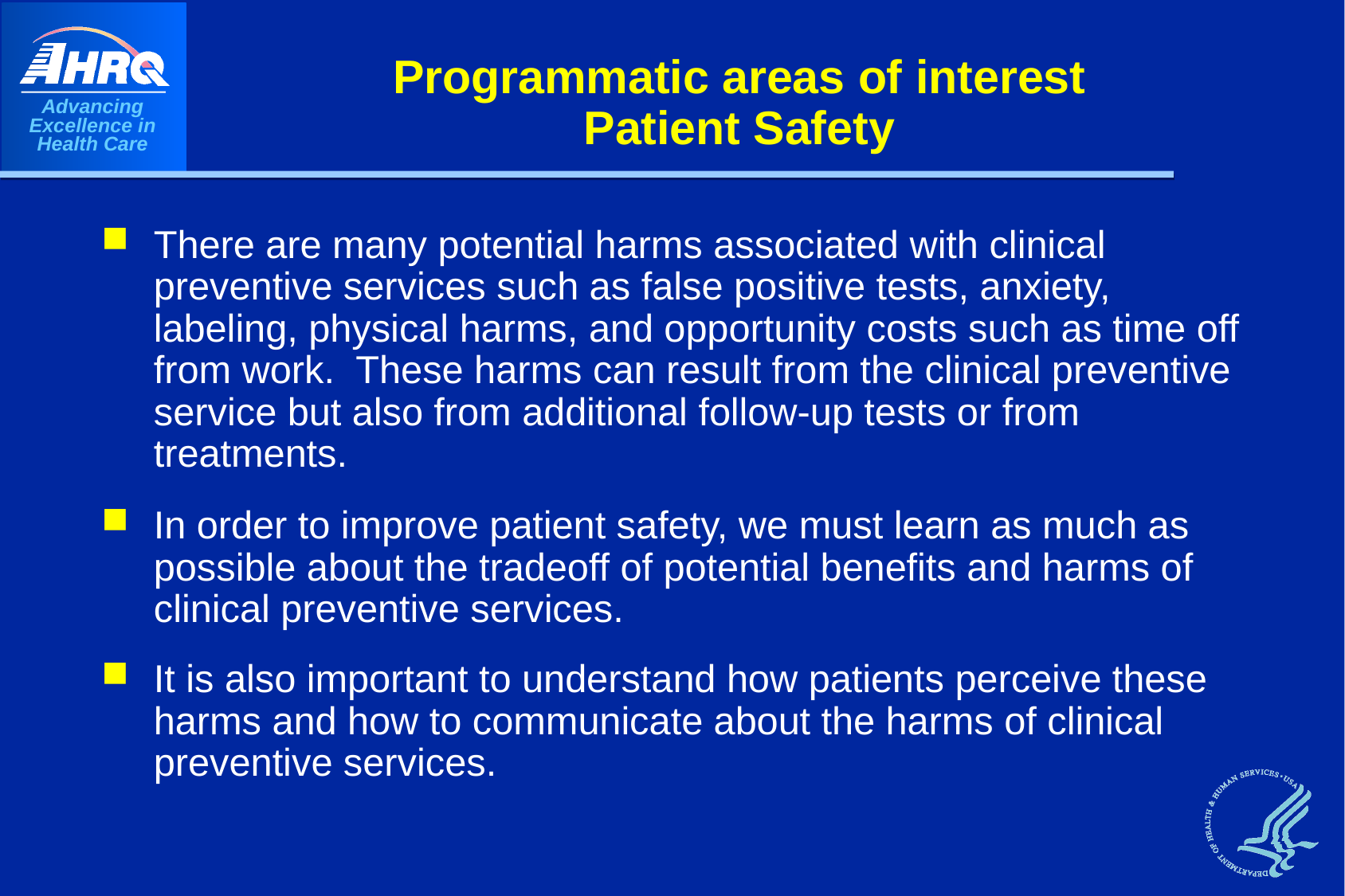

# Programmatic areas of interest Patient Safety
There are many potential harms associated with clinical preventive services such as false positive tests, anxiety, labeling, physical harms, and opportunity costs such as time off from work.  These harms can result from the clinical preventive service but also from additional follow-up tests or from treatments.

In order to improve patient safety, we must learn as much as possible about the tradeoff of potential benefits and harms of clinical preventive services.

It is also important to understand how patients perceive these harms and how to communicate about the harms of clinical preventive services.